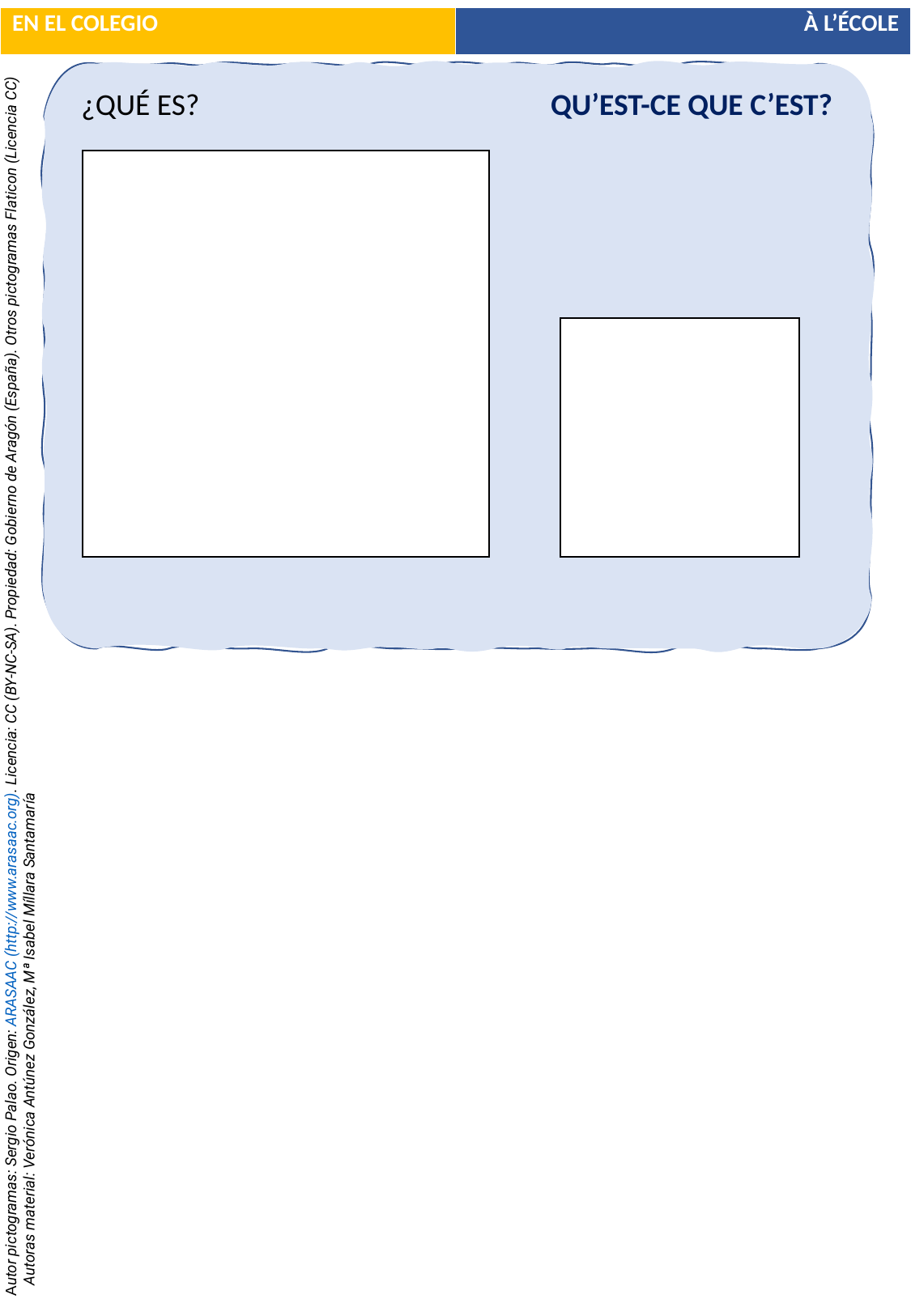

| EN EL COLEGIO | À L’ÉCOLE |
| --- | --- |

¿QUÉ ES?                                                   QU’EST-CE QUE C’EST?
TEXTO

Autor pictogramas: Sergio Palao. Origen: ARASAAC (http://www.arasaac.org). Licencia: CC (BY-NC-SA). Propiedad: Gobierno de Aragón (España). Otros pictogramas Flaticon (Licencia CC)    Autoras material: Verónica Antúnez González, Mª Isabel Míllara Santamaría